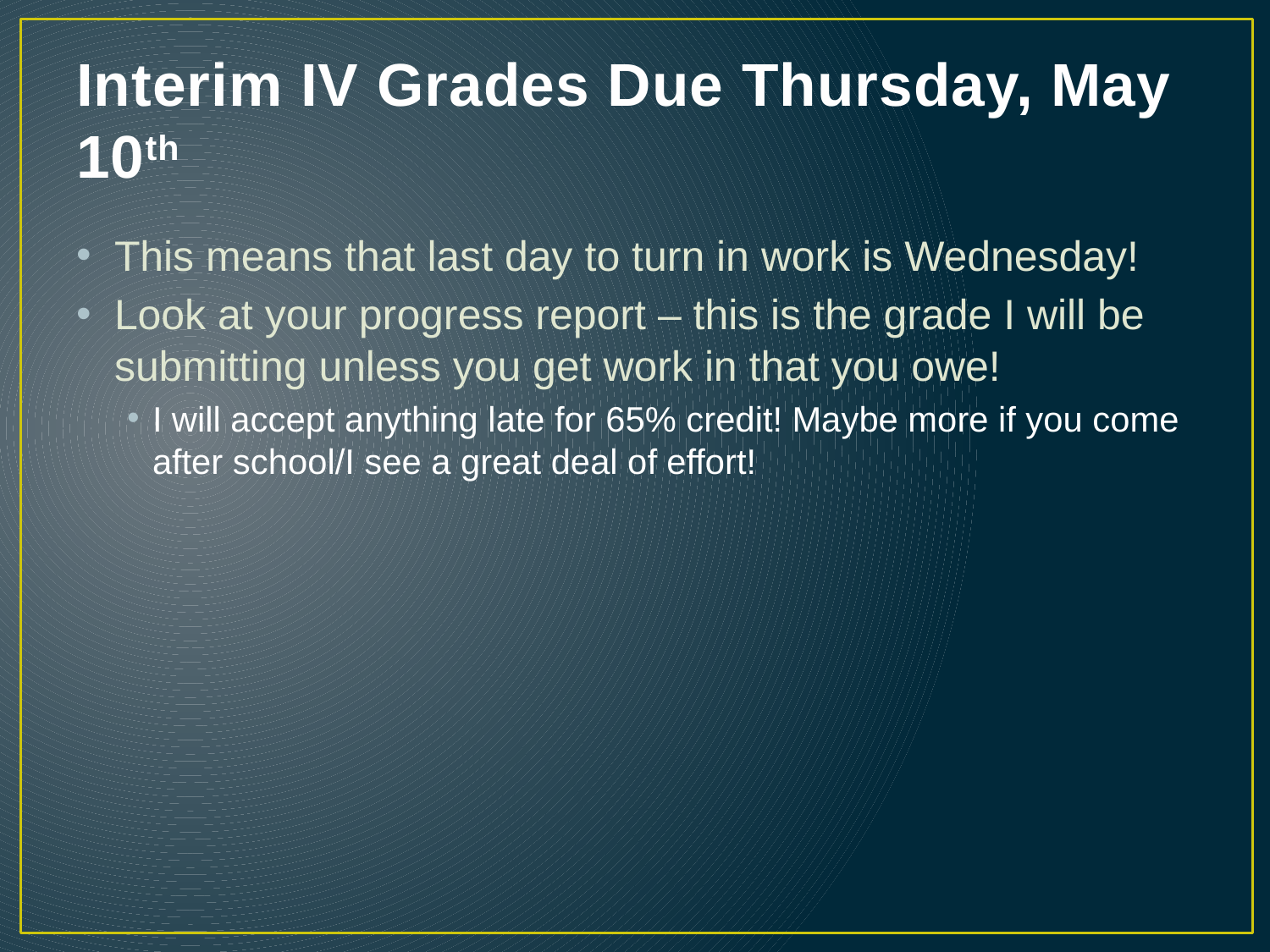

# Interim IV Grades Due Thursday, May 10th
This means that last day to turn in work is Wednesday!
Look at your progress report – this is the grade I will be submitting unless you get work in that you owe!
I will accept anything late for 65% credit! Maybe more if you come after school/I see a great deal of effort!